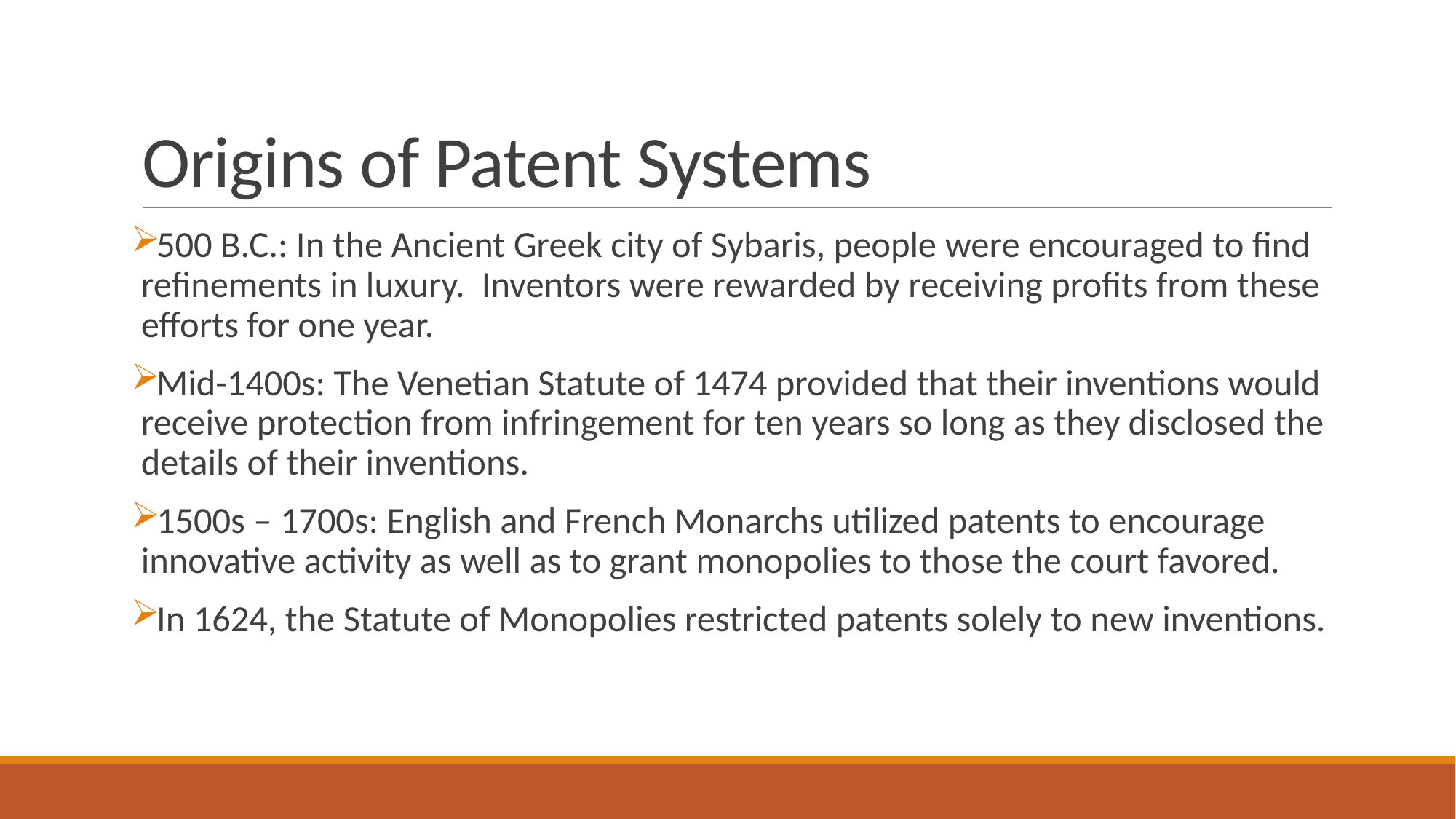

# Origins of Patent Systems
500 B.C.: In the Ancient Greek city of Sybaris, people were encouraged to find refinements in luxury.  Inventors were rewarded by receiving profits from these efforts for one year.
Mid-1400s: The Venetian Statute of 1474 provided that their inventions would receive protection from infringement for ten years so long as they disclosed the details of their inventions.
1500s – 1700s: English and French Monarchs utilized patents to encourage innovative activity as well as to grant monopolies to those the court favored.
In 1624, the Statute of Monopolies restricted patents solely to new inventions.